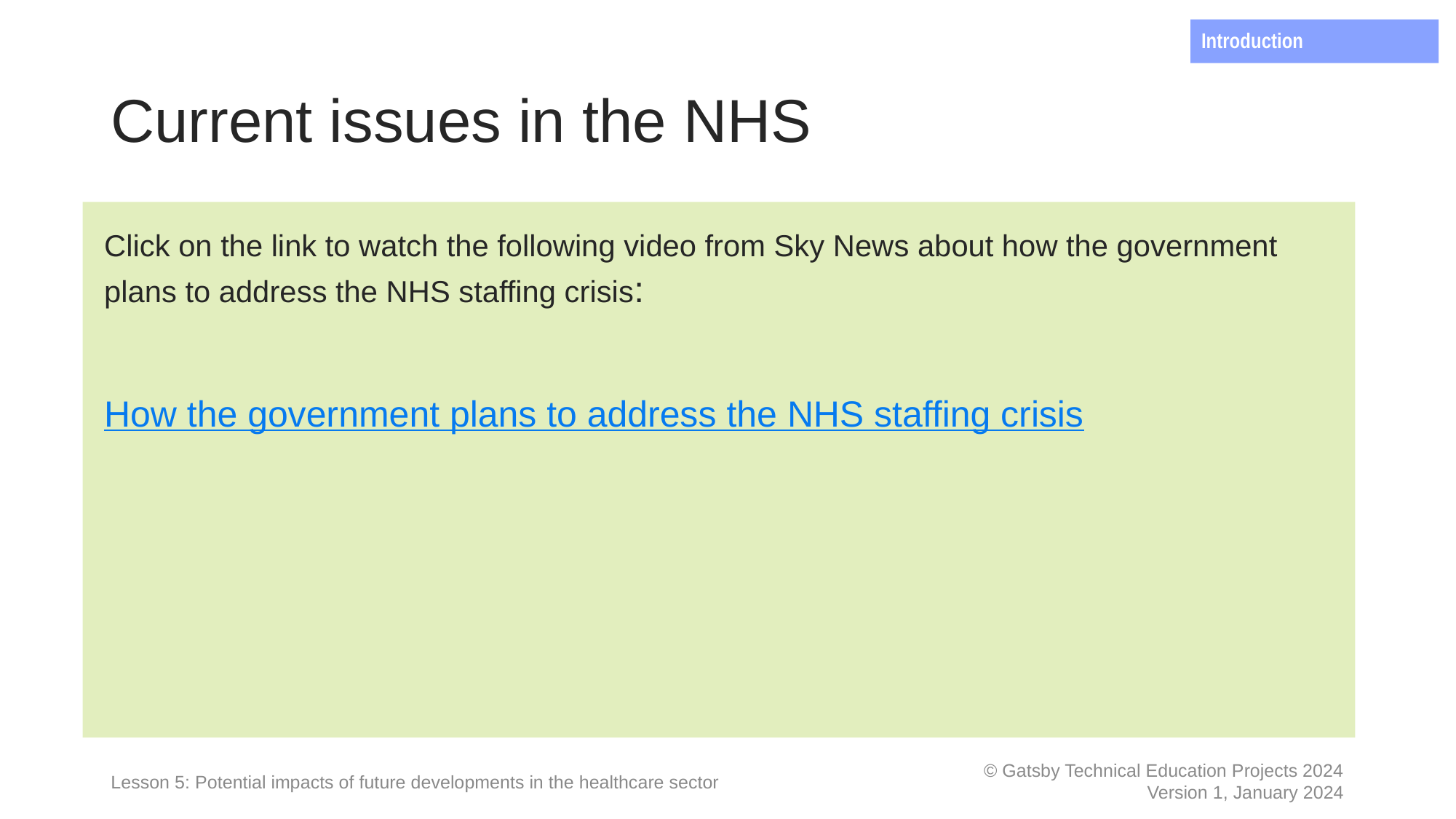

Introduction
# Current issues in the NHS
Click on the link to watch the following video from Sky News about how the government plans to address the NHS staffing crisis:

How the government plans to address the NHS staffing crisis

Lesson 5: Potential impacts of future developments in the healthcare sector